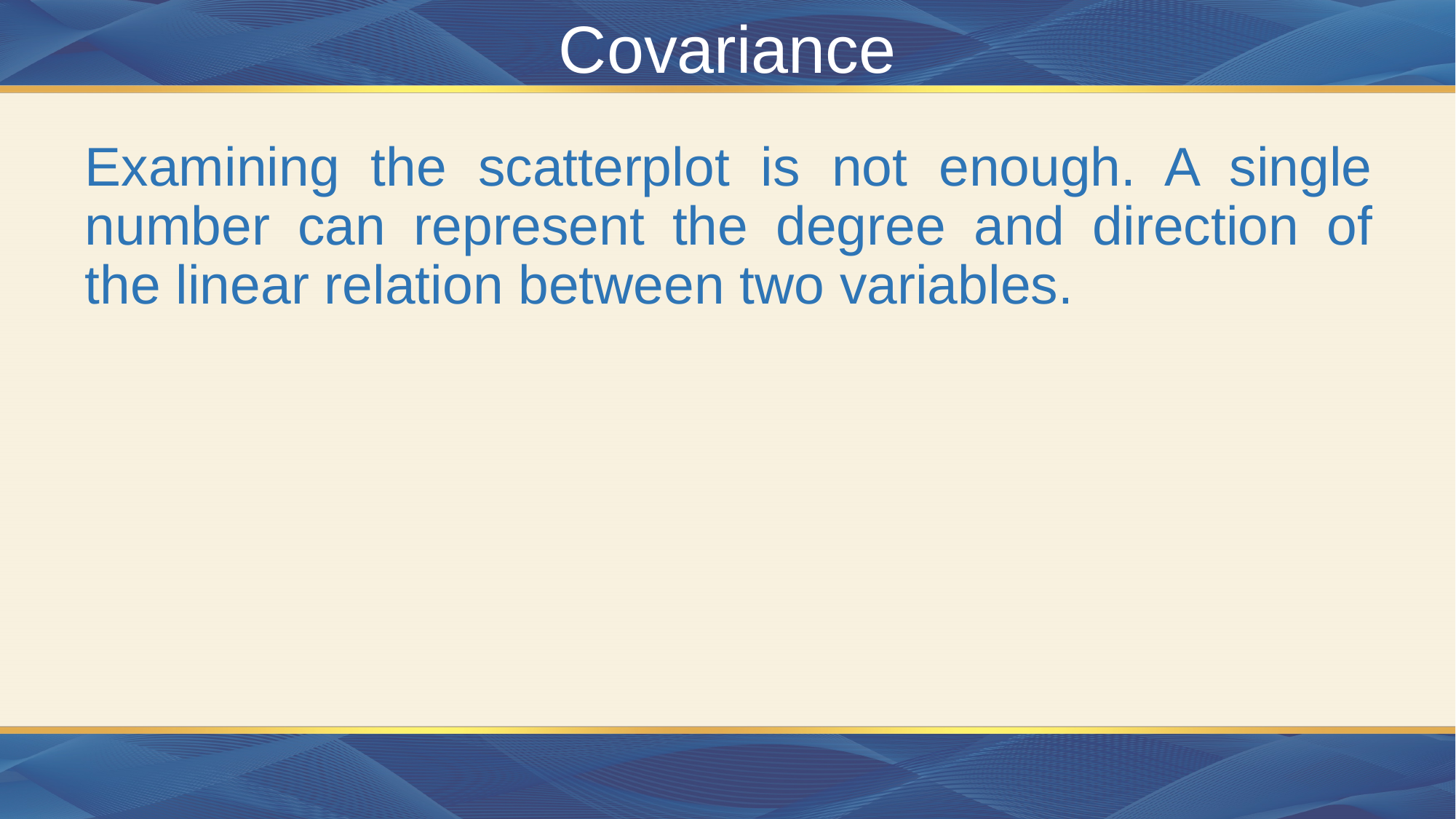

# Covariance
Examining the scatterplot is not enough. A single number can represent the degree and direction of the linear relation between two variables.